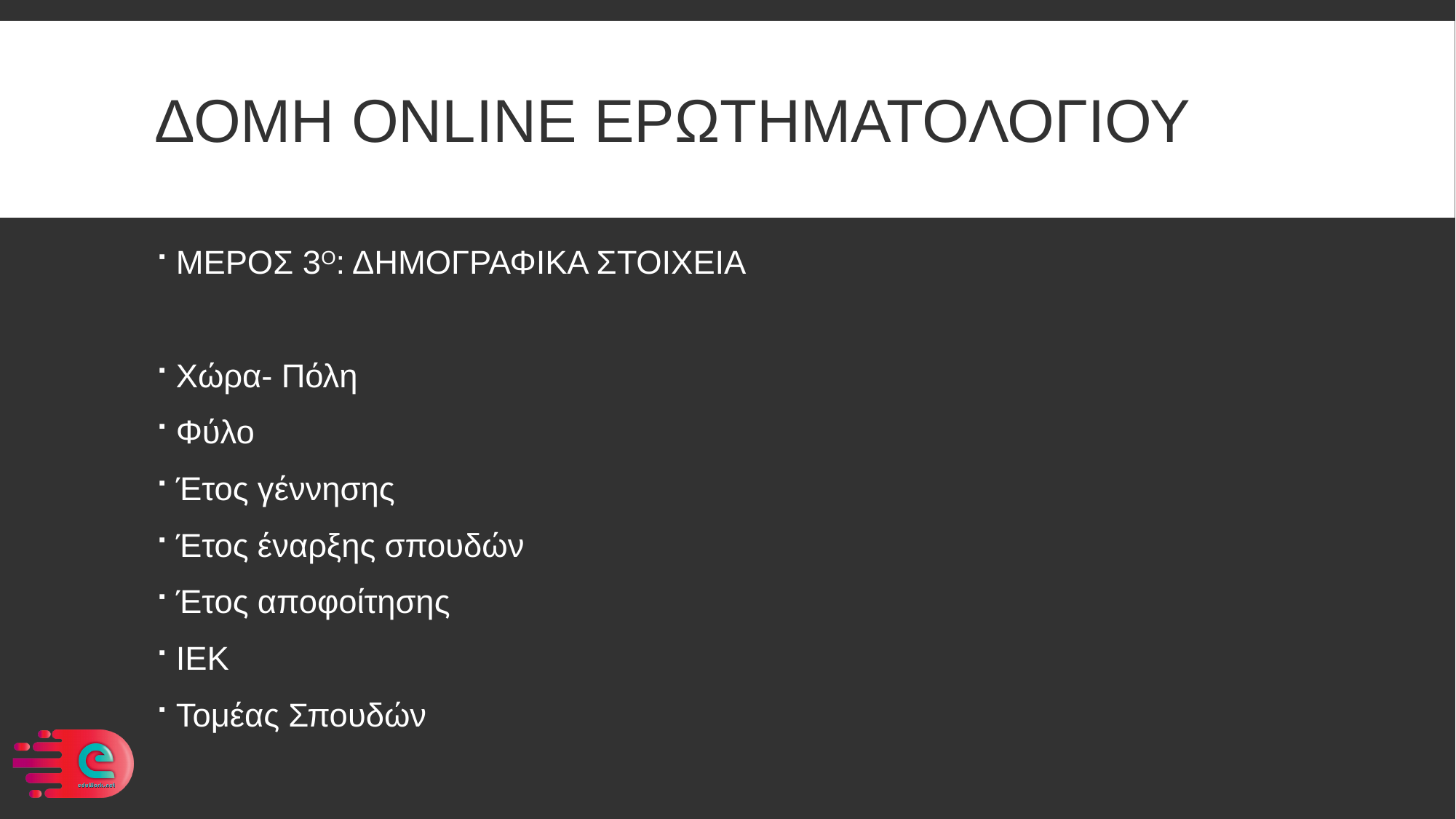

# ΔΟΜΗ ONLINE ΕΡΩΤΗΜΑΤΟΛΟΓΙΟΥ
ΜΕΡΟΣ 3Ο: ΔΗΜΟΓΡΑΦΙΚΑ ΣΤΟΙΧΕΙΑ

Χώρα- Πόλη
Φύλο
Έτος γέννησης
Έτος έναρξης σπουδών
Έτος αποφοίτησης
ΙΕΚ
Τομέας Σπουδών